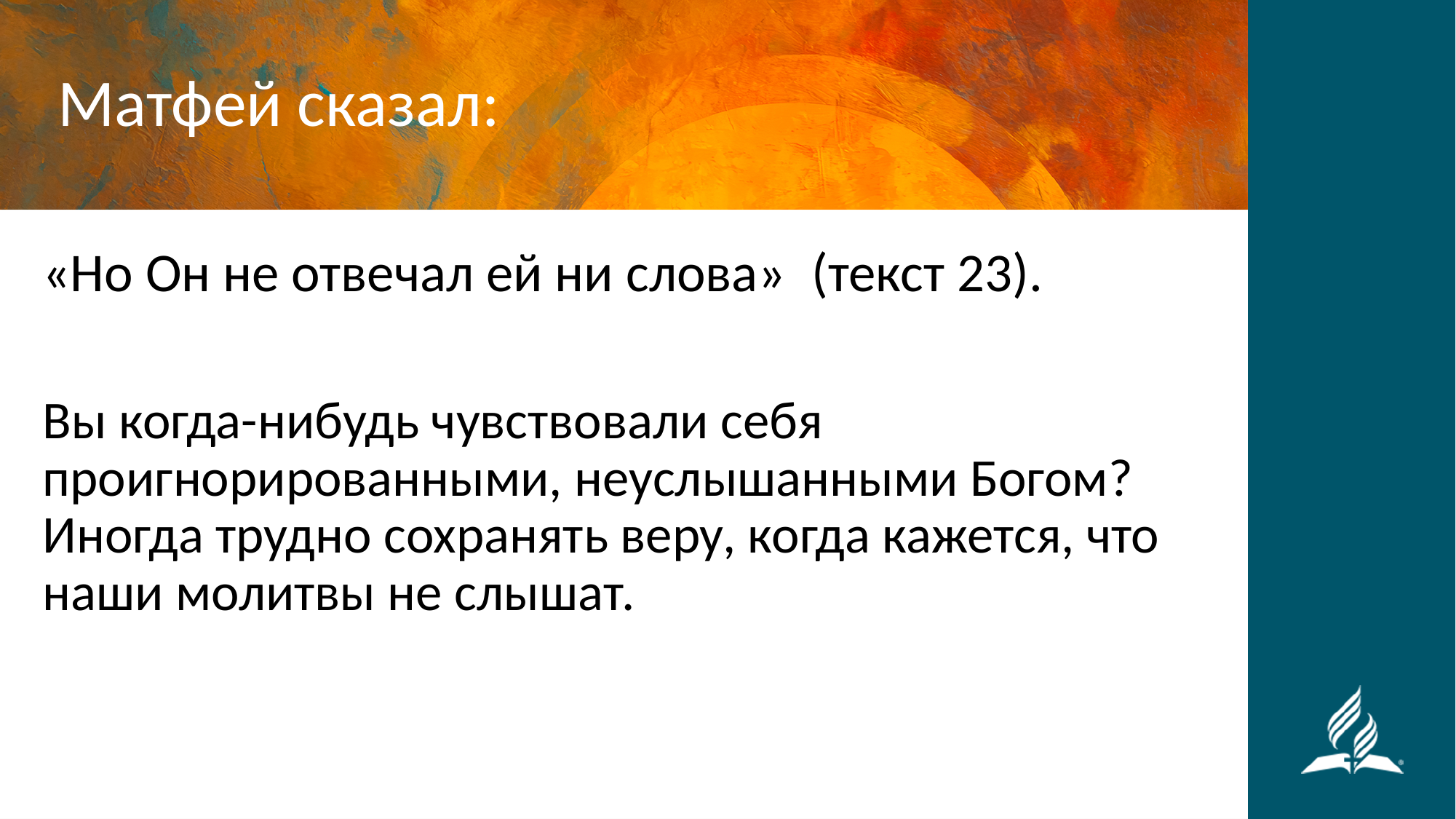

# Матфей сказал:
«Но Он не отвечал ей ни слова»  (текст 23).

Вы когда-нибудь чувствовали себя проигнорированными, неуслышанными Богом? Иногда трудно сохранять веру, когда кажется, что наши молитвы не слышат.